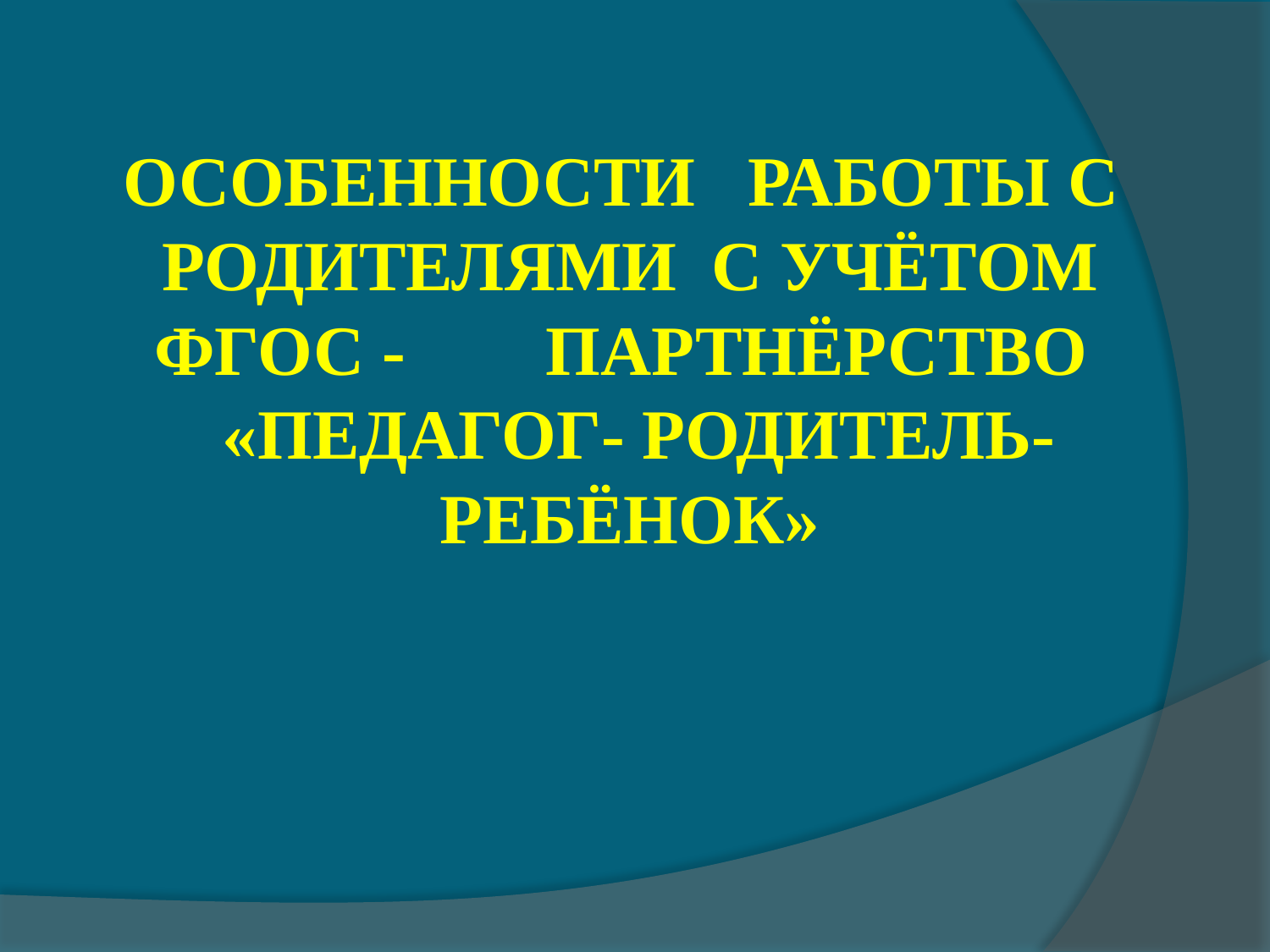

Особенности   работы с
родителями  с учётом ФГОС -        партнёрство
 «педагог- родитель- ребёнок»